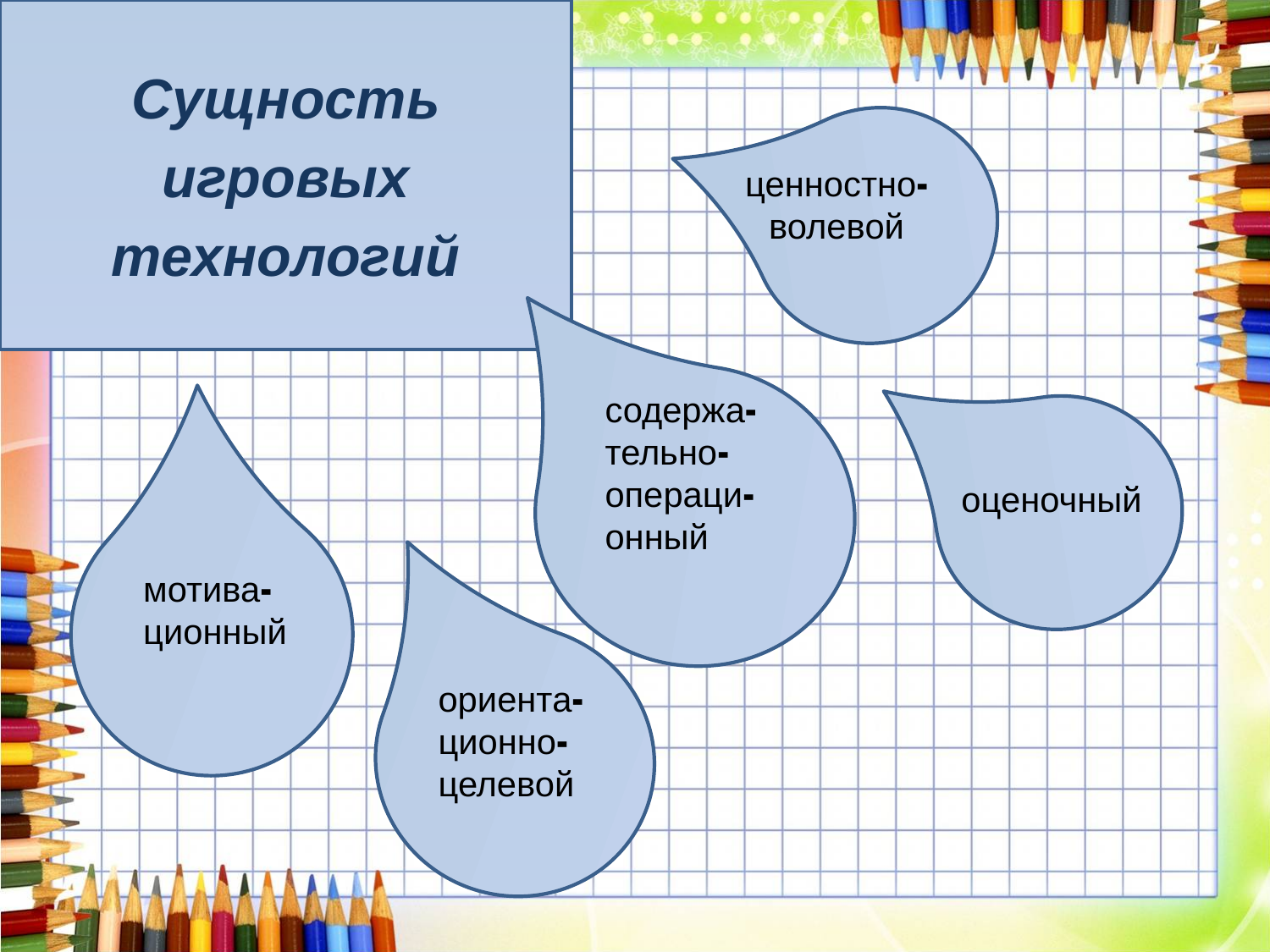

Сущность
 игровых
технологий

ценностно-
  волевой

содержа-
тельно-
операци-
онный

оценочный

мотива-
ционный

ориента-
ционно-
целевой